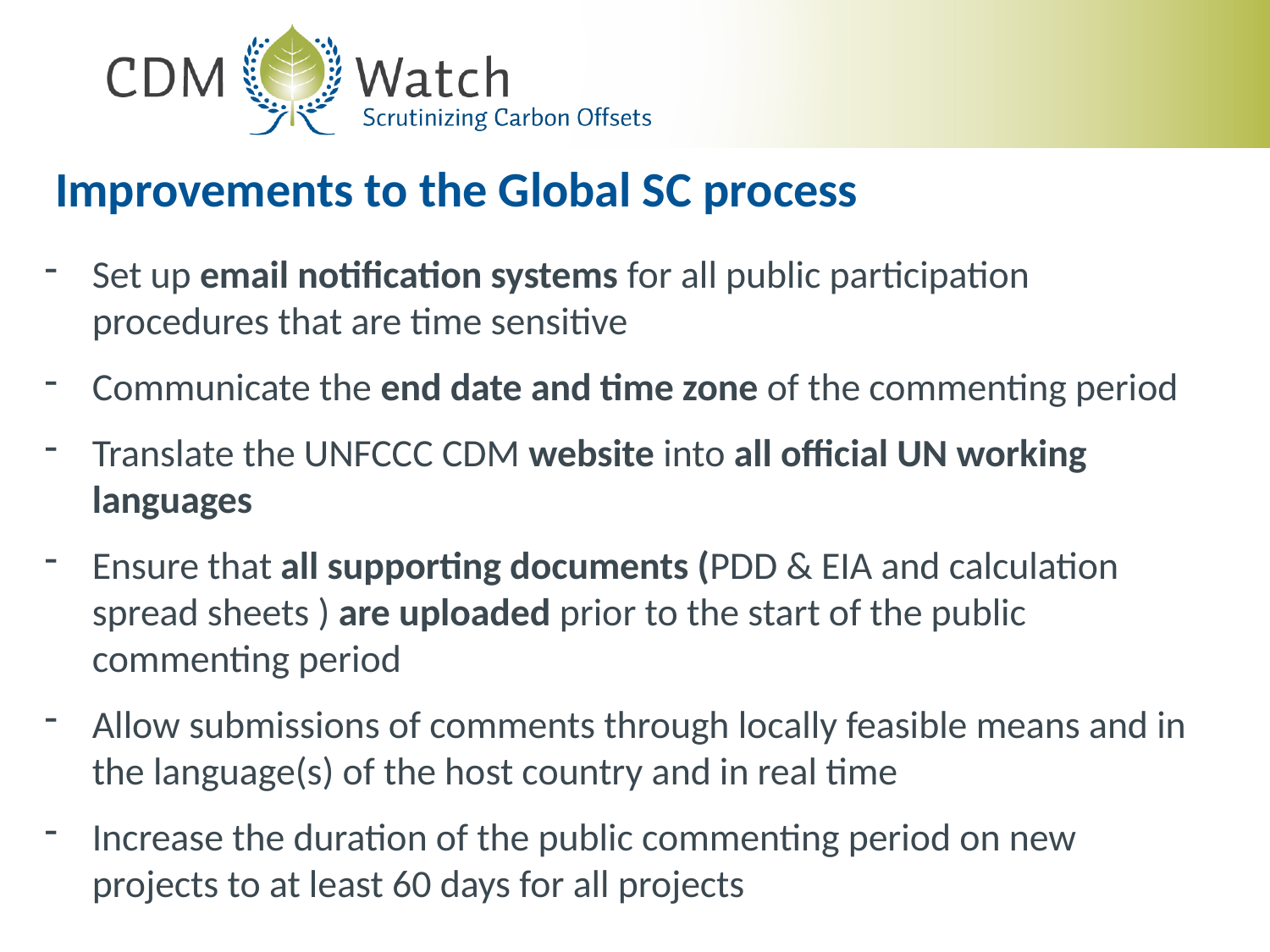

# Improvements to the Global SC process
Set up email notification systems for all public participation procedures that are time sensitive
Communicate the end date and time zone of the commenting period
Translate the UNFCCC CDM website into all official UN working languages
Ensure that all supporting documents (PDD & EIA and calculation spread sheets ) are uploaded prior to the start of the public commenting period
Allow submissions of comments through locally feasible means and in the language(s) of the host country and in real time
Increase the duration of the public commenting period on new projects to at least 60 days for all projects